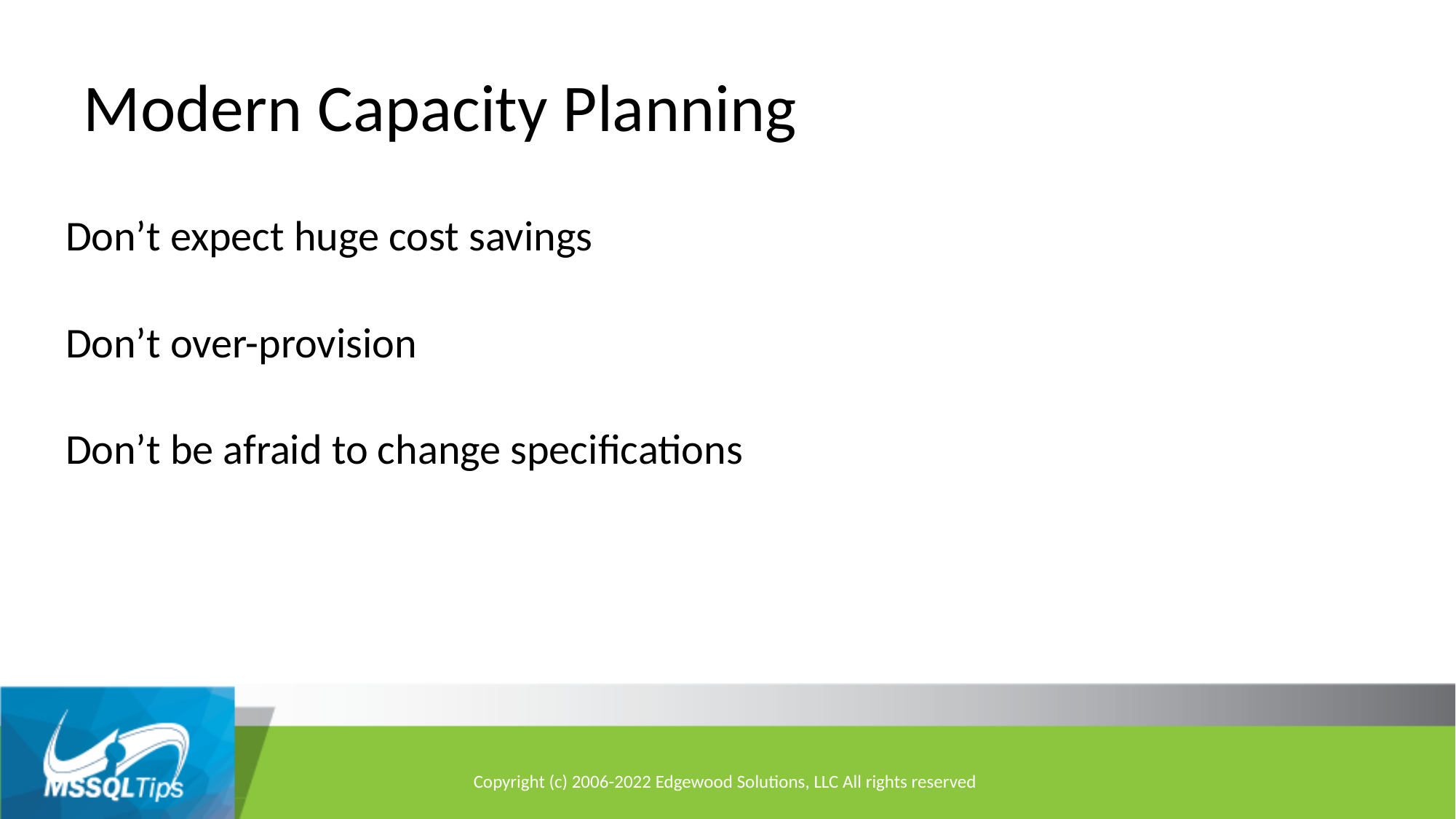

# Modern Capacity Planning

Don’t expect huge cost savings

Don’t over-provision

Don’t be afraid to change specifications